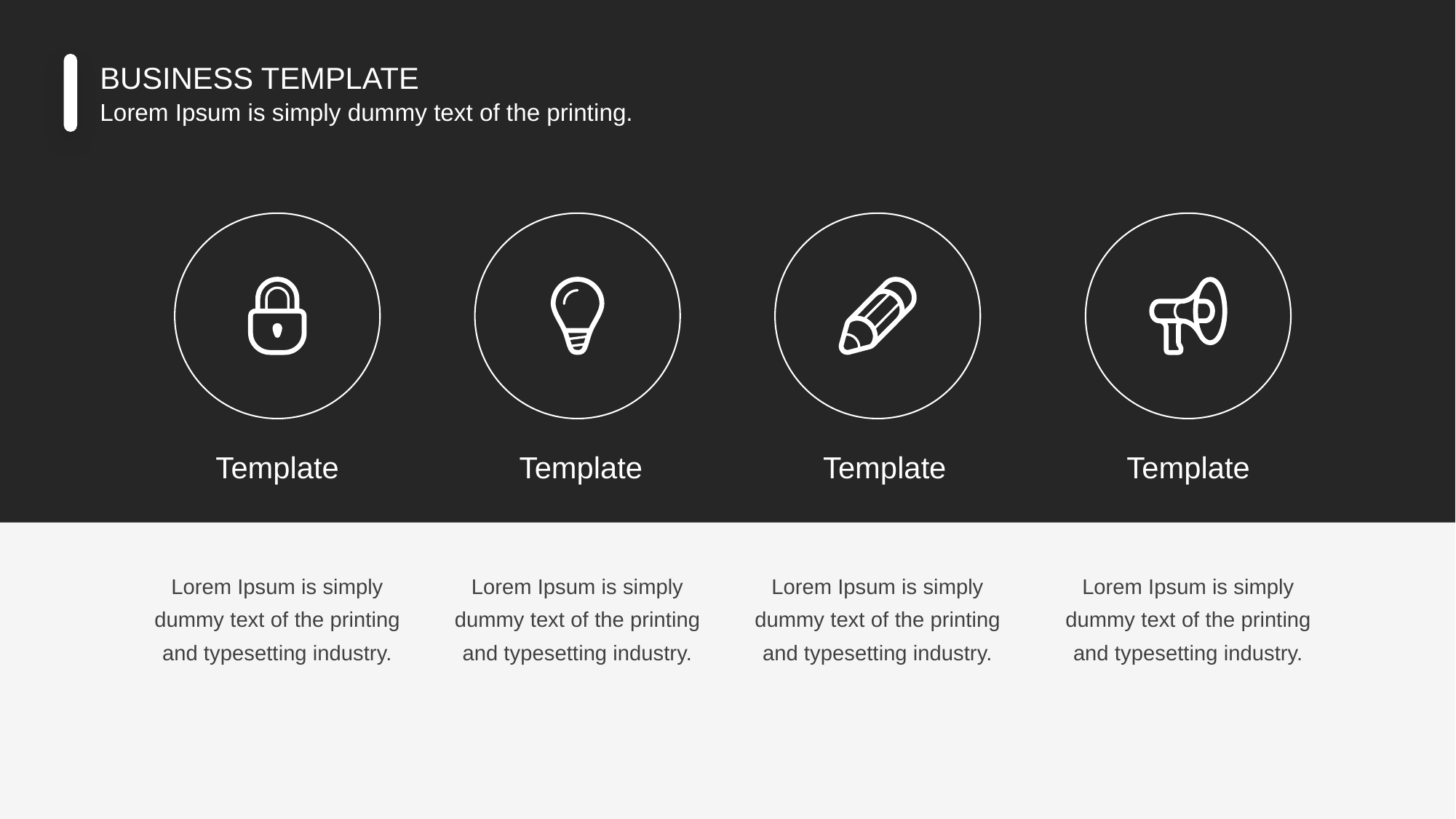

BUSINESS TEMPLATE
Lorem Ipsum is simply dummy text of the printing.

Template
Template
Template
Template
Lorem Ipsum is simply dummy text of the printing and typesetting industry.
Lorem Ipsum is simply dummy text of the printing and typesetting industry.
Lorem Ipsum is simply dummy text of the printing and typesetting industry.
Lorem Ipsum is simply dummy text of the printing and typesetting industry.